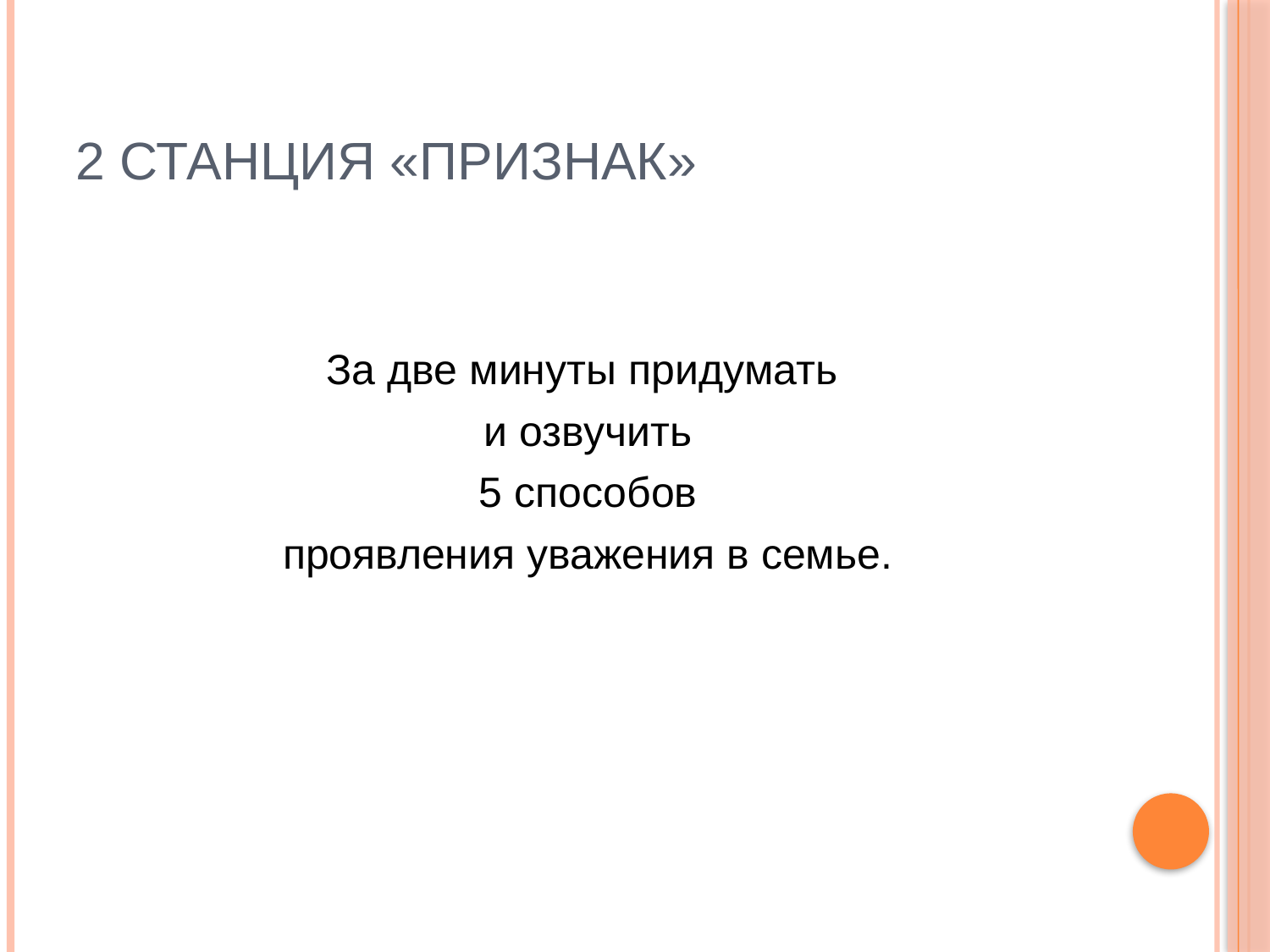

# 2 станция «Признак»
За две минуты придумать
 и озвучить
 5 способов
 проявления уважения в семье.